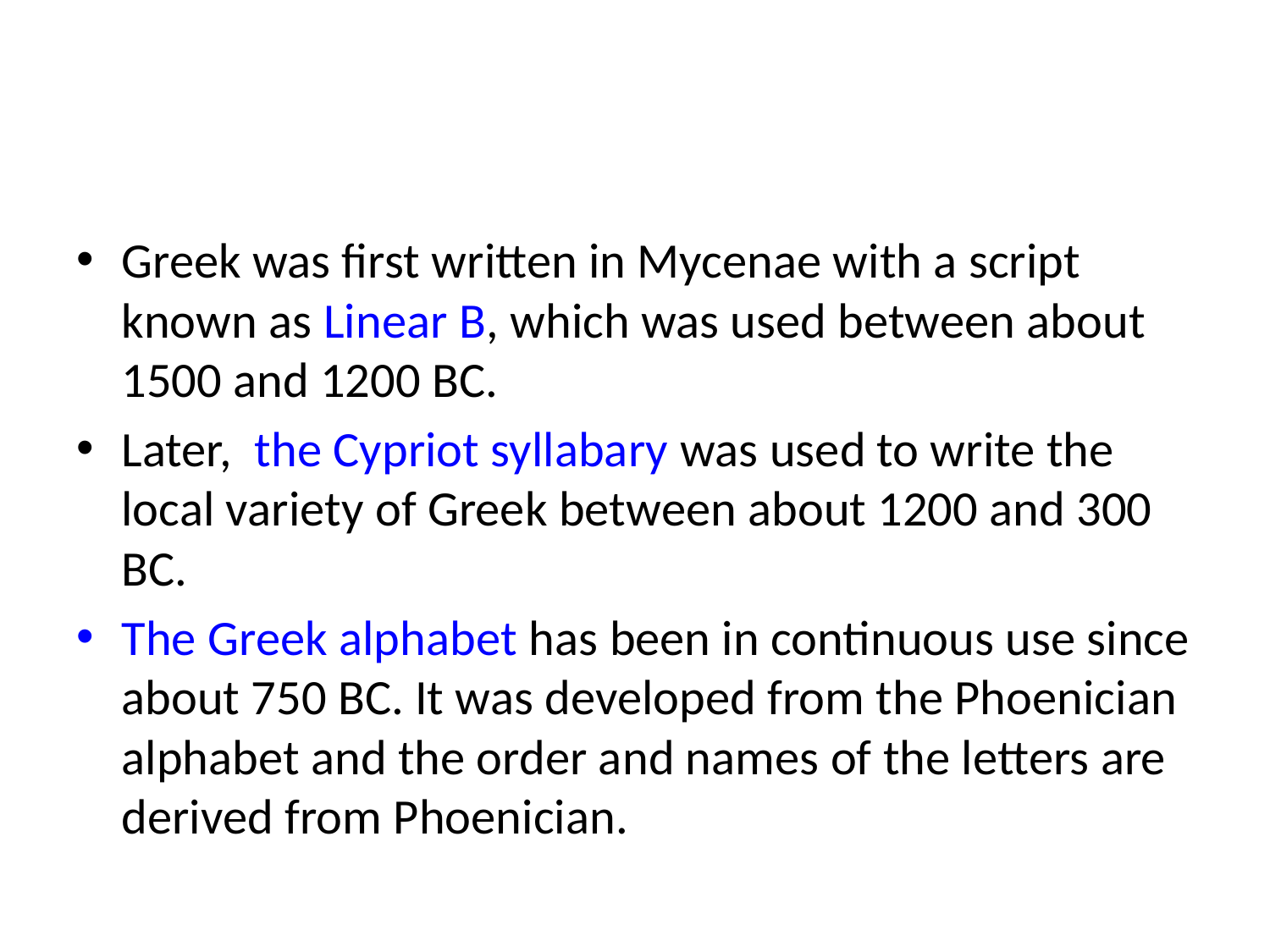

#
Greek was first written in Mycenae with a script known as Linear B, which was used between about 1500 and 1200 BC.
Later,  the Cypriot syllabary was used to write the local variety of Greek between about 1200 and 300 BC.
The Greek alphabet has been in continuous use since about 750 BC. It was developed from the Phoenician alphabet and the order and names of the letters are derived from Phoenician.